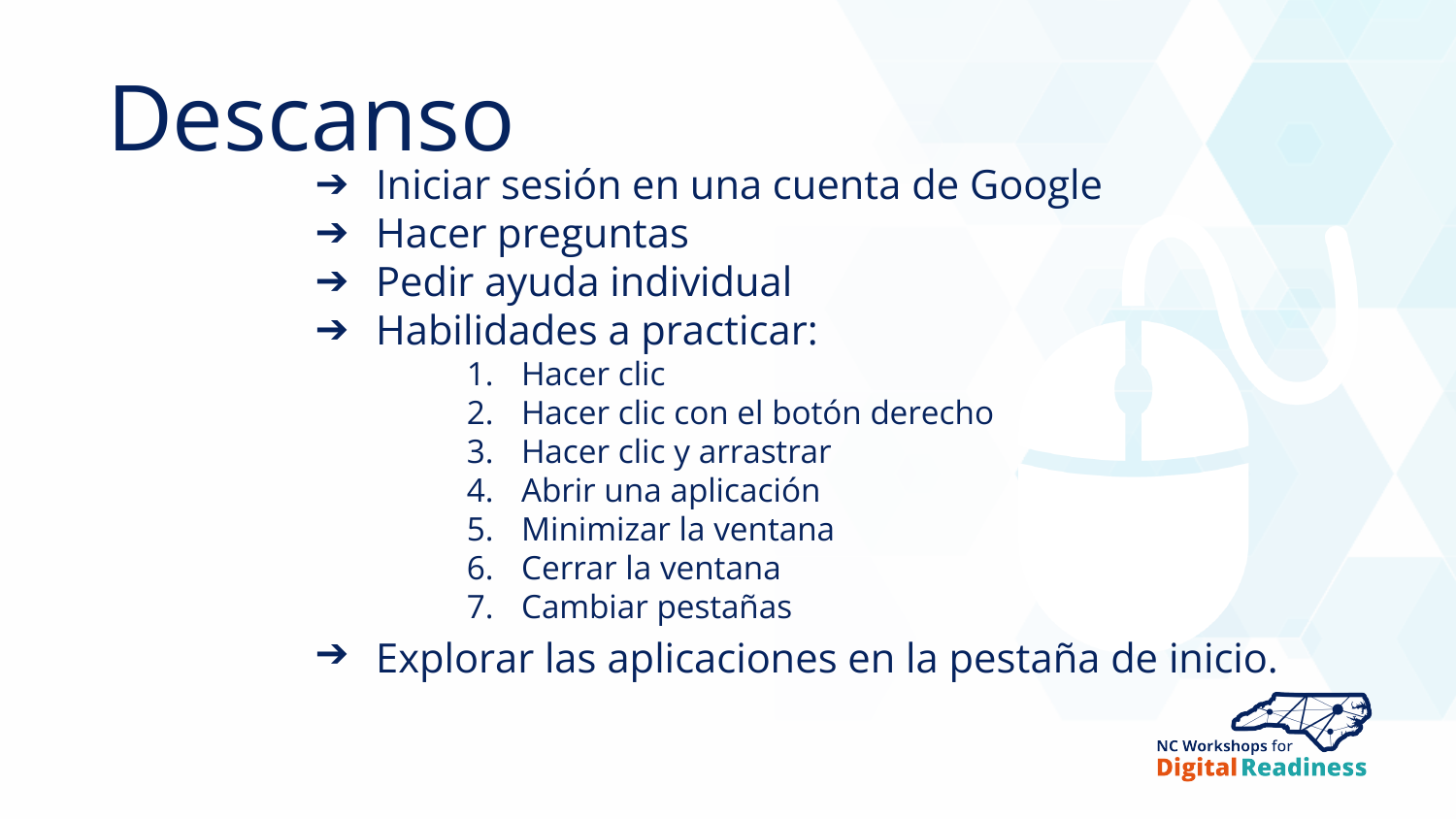

Descanso
Iniciar sesión en una cuenta de Google
Hacer preguntas
Pedir ayuda individual
Habilidades a practicar:
Hacer clic
Hacer clic con el botón derecho
Hacer clic y arrastrar
Abrir una aplicación
Minimizar la ventana
Cerrar la ventana
Cambiar pestañas
Explorar las aplicaciones en la pestaña de inicio.